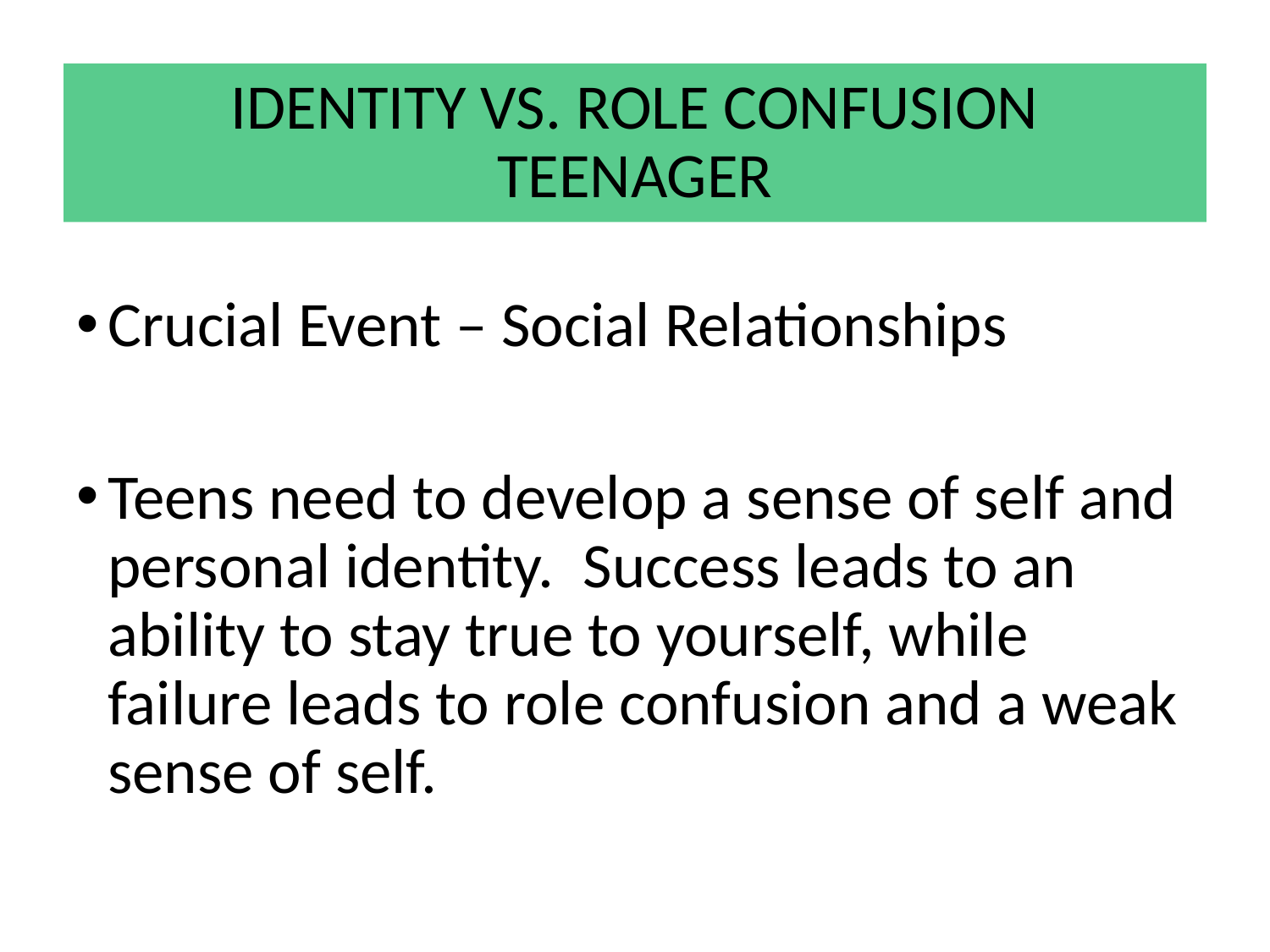

# IDENTITY VS. ROLE CONFUSION TEENAGER
Crucial Event – Social Relationships

Teens need to develop a sense of self and personal identity.  Success leads to an ability to stay true to yourself, while failure leads to role confusion and a weak sense of self.